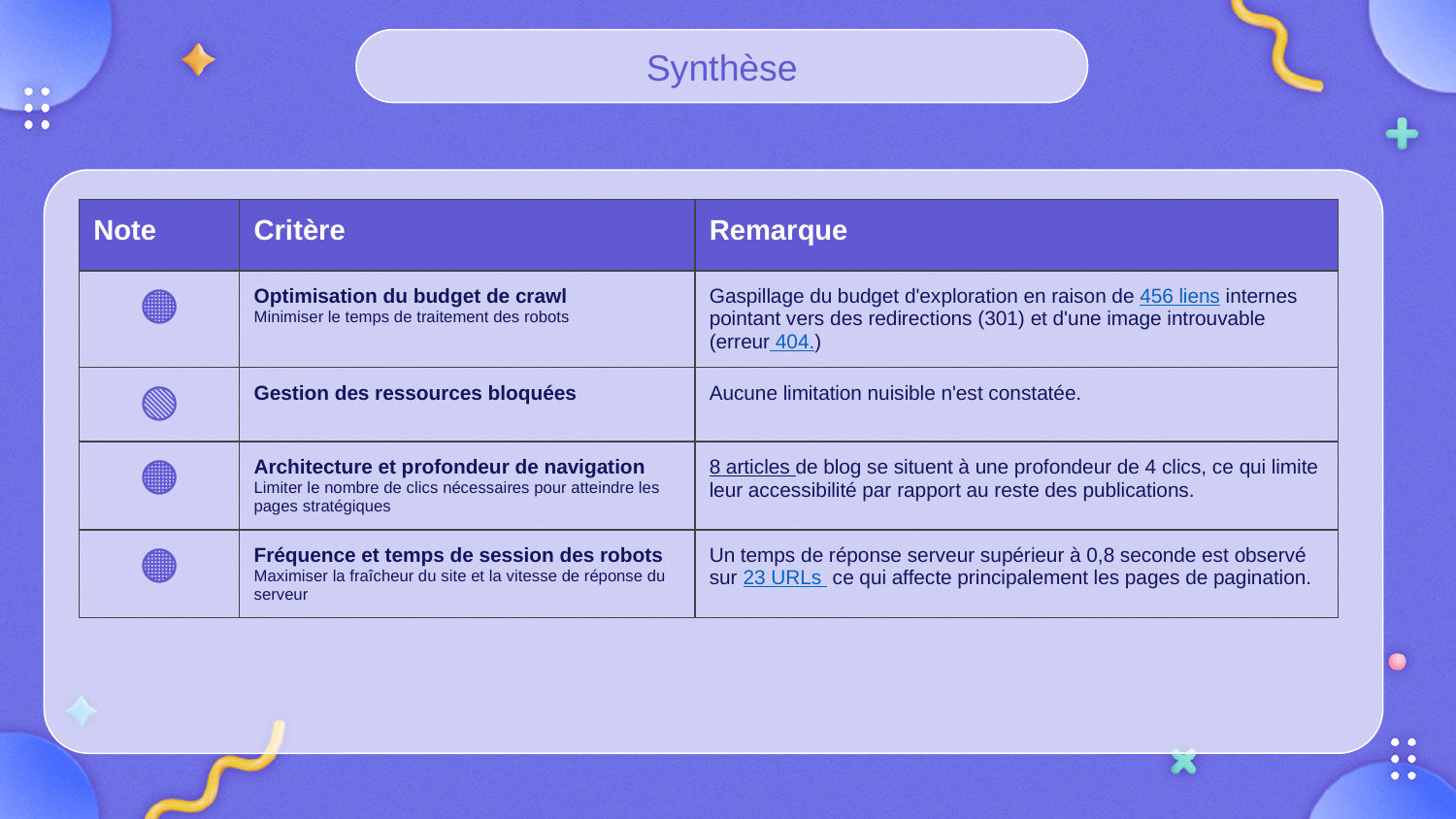

Synthèse

| Note | Critère | Remarque |
| --- | --- | --- |
| 🟠 | Optimisation du budget de crawl Minimiser le temps de traitement des robots | Gaspillage du budget d'exploration en raison de 456 liens internes pointant vers des redirections (301) et d'une image introuvable (erreur 404.) |
| 🟢 | Gestion des ressources bloquées | Aucune limitation nuisible n'est constatée. |
| 🟠 | Architecture et profondeur de navigation Limiter le nombre de clics nécessaires pour atteindre les pages stratégiques | 8 articles de blog se situent à une profondeur de 4 clics, ce qui limite leur accessibilité par rapport au reste des publications. |
| 🟠 | Fréquence et temps de session des robots Maximiser la fraîcheur du site et la vitesse de réponse du serveur | Un temps de réponse serveur supérieur à 0,8 seconde est observé sur 23 URLs ce qui affecte principalement les pages de pagination. |